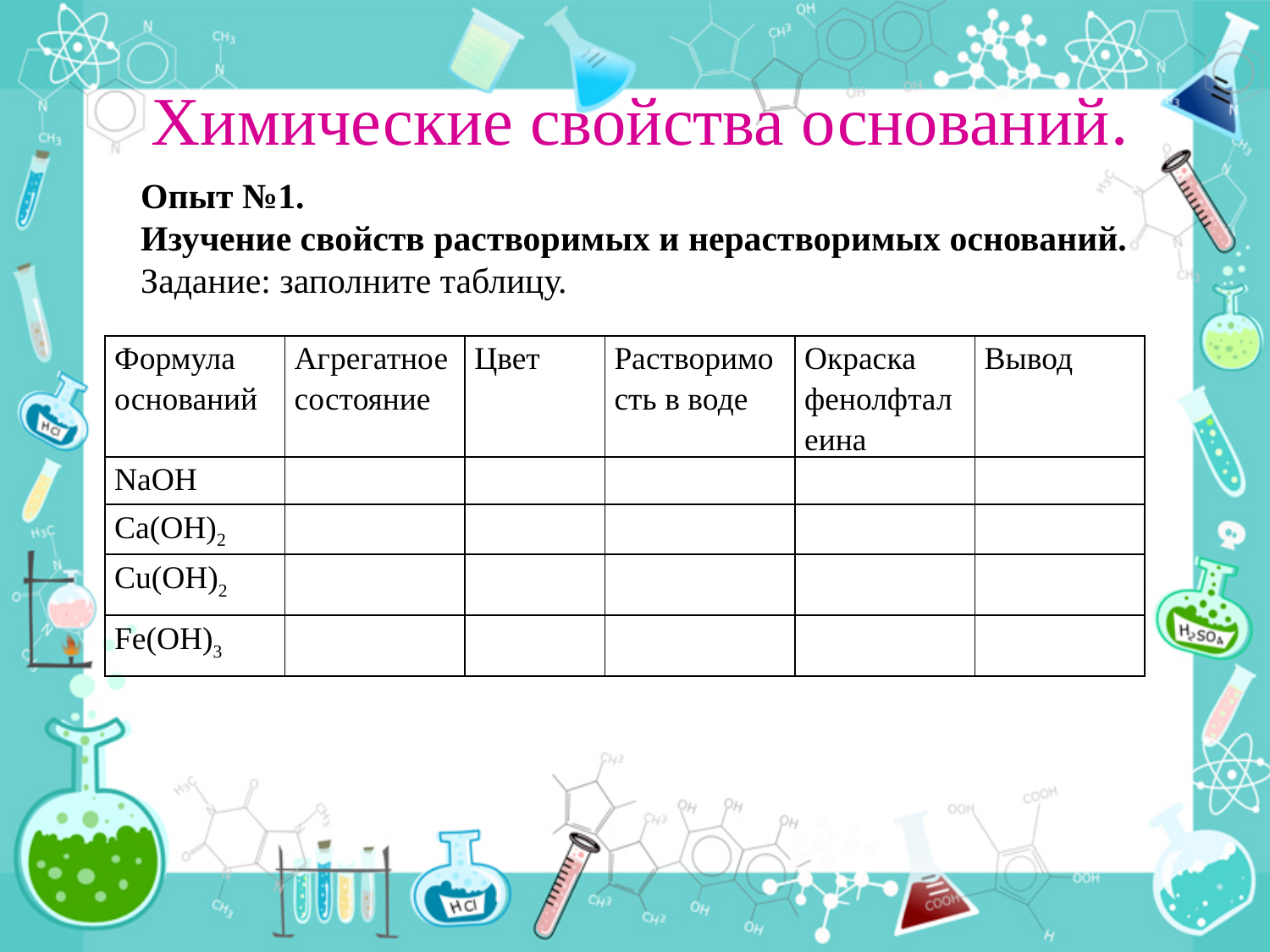

# Химические свойства оснований.
Опыт №1.
Изучение свойств растворимых и нерастворимых оснований.
Задание: заполните таблицу.

| Формула оснований | Агрегатное состояние | Цвет | Растворимость в воде | Окраска фенолфталеина | Вывод |
| --- | --- | --- | --- | --- | --- |
| NaOH |  |  |  |  |  |
| Са(OH)2 |  |  |  |  |  |
| Cu(OH)2 |  |  |  |  |  |
| Fe(OH)3 |  |  |  |  |  |